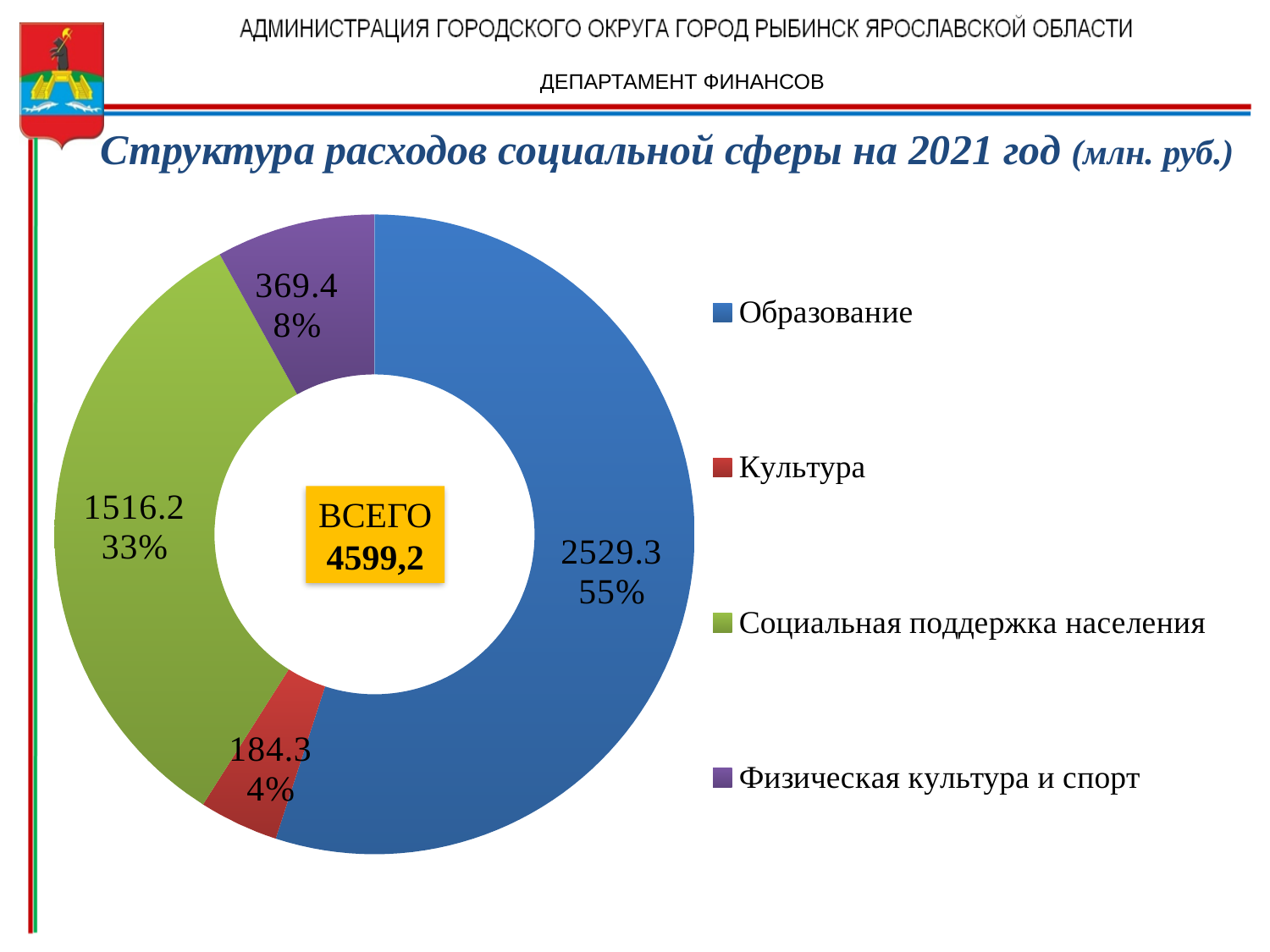

ДЕПАРТАМЕНТ ФИНАНСОВ
Структура расходов социальной сферы на 2021 год (млн. руб.)

### Chart

| Category | Продажи |
|---|---|
| Образование | 2529.3 |
| Культура | 184.3 |
| Социальная поддержка населения | 1516.2 |
| Физическая культура и спорт | 369.4 |
ВСЕГО
4599,2